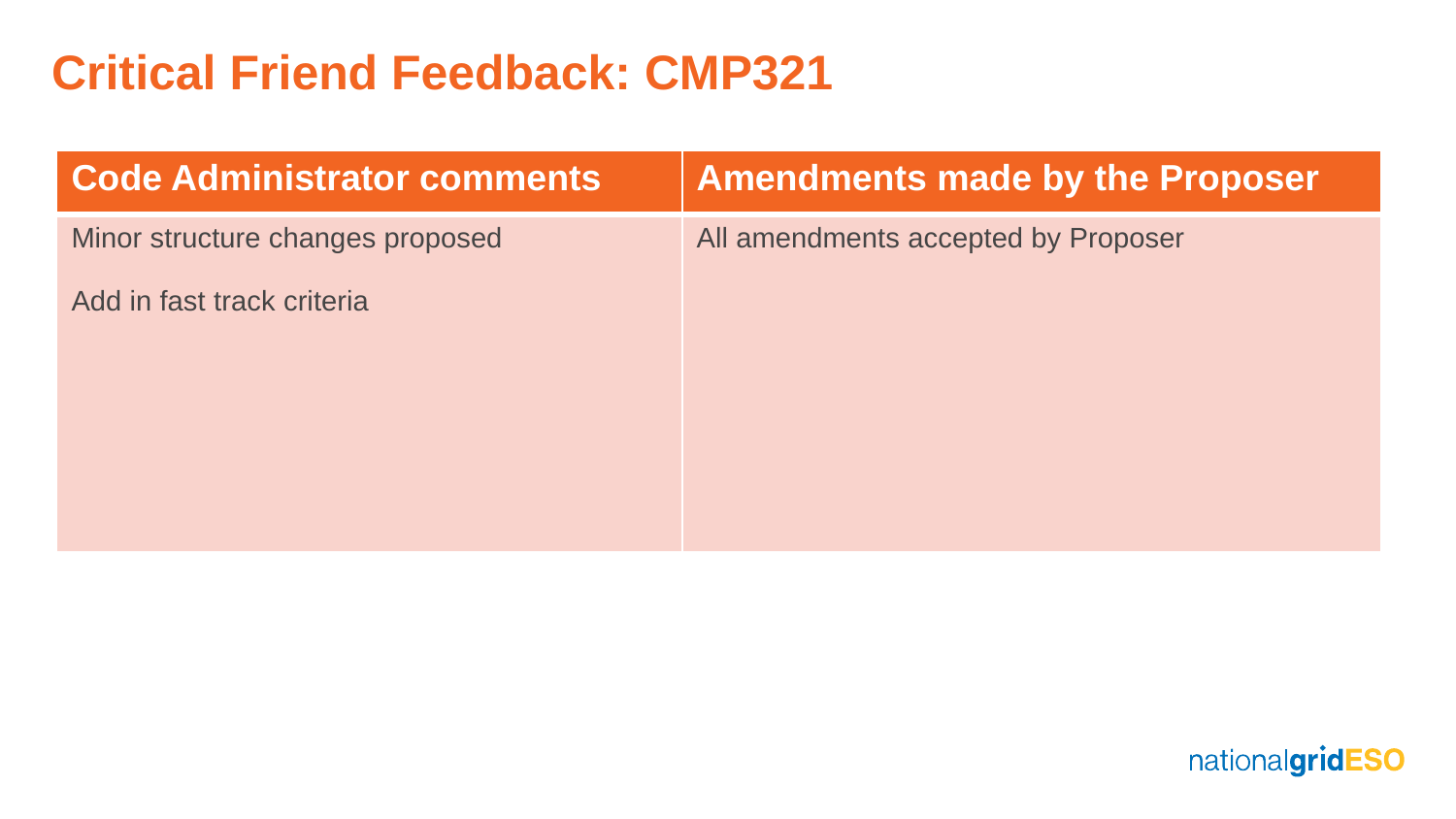

# Critical Friend Feedback: CMP321
| Code Administrator comments | Amendments made by the Proposer |
| --- | --- |
| Minor structure changes proposed Add in fast track criteria | All amendments accepted by Proposer |